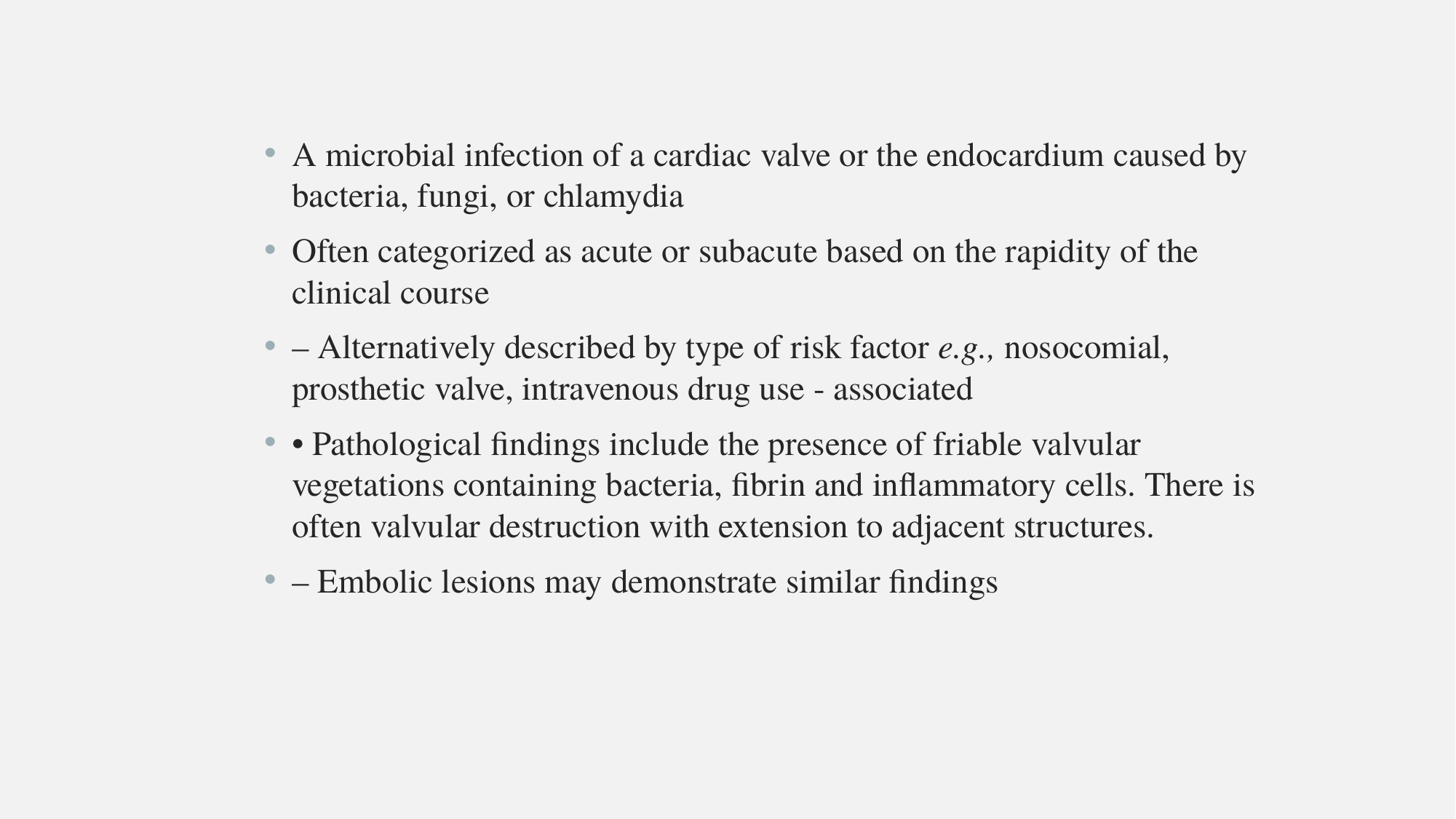

A microbial infection of a cardiac valve or the endocardium caused by bacteria, fungi, or chlamydia
Often categorized as acute or subacute based on the rapidity of the clinical course
– Alternatively described by type of risk factor e.g., nosocomial, prosthetic valve, intravenous drug use - associated
• Pathological findings include the presence of friable valvular vegetations containing bacteria, fibrin and inflammatory cells. There is often valvular destruction with extension to adjacent structures.
– Embolic lesions may demonstrate similar findings